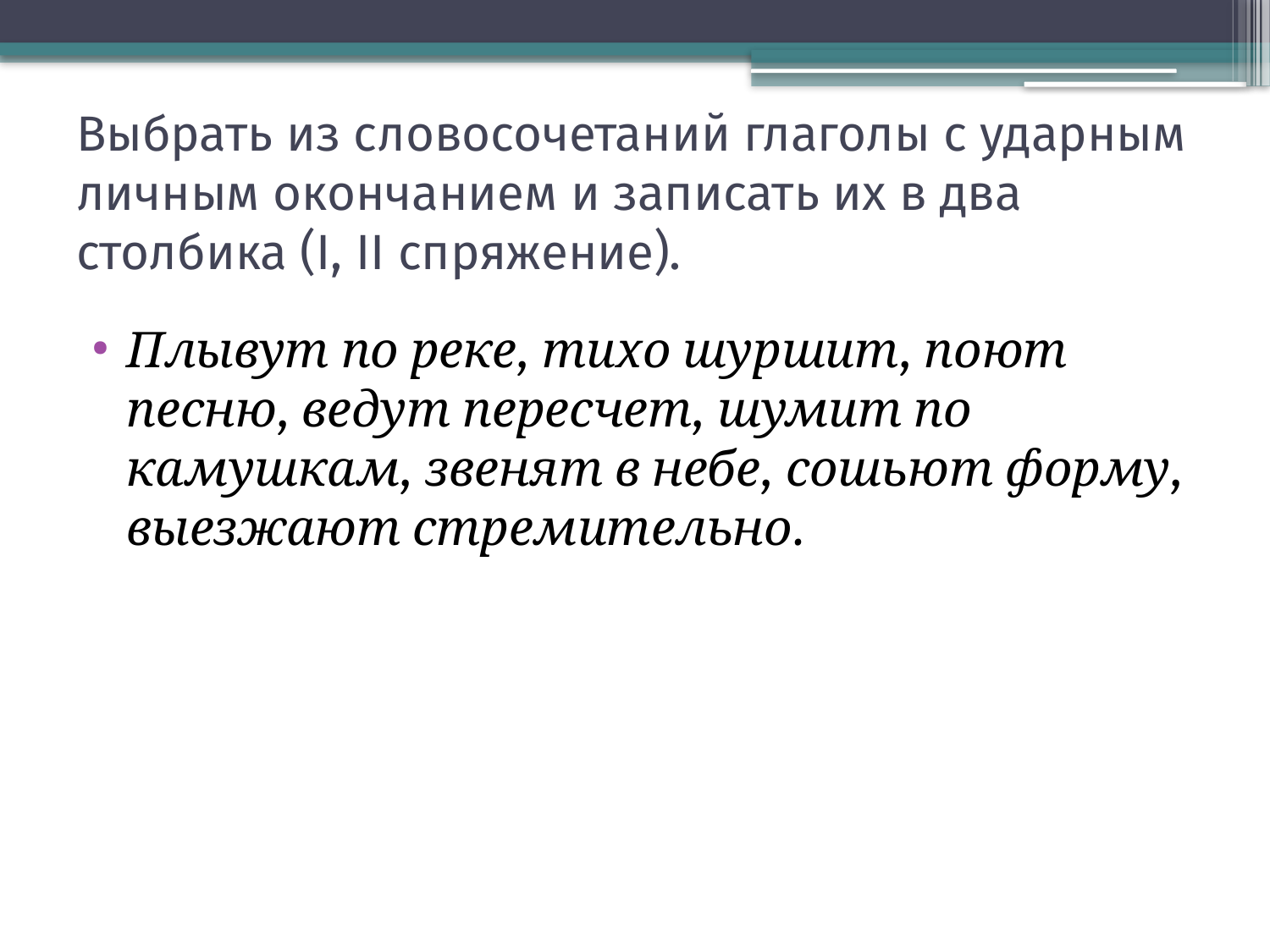

# Выбрать из словосочетаний глаголы с ударным личным окончанием и записать их в два столбика (I, II спряжение).
Плывут по реке, тихо шуршит, поют песню, ведут пересчет, шумит по камушкам, звенят в небе, сошьют форму, выезжают стремительно.